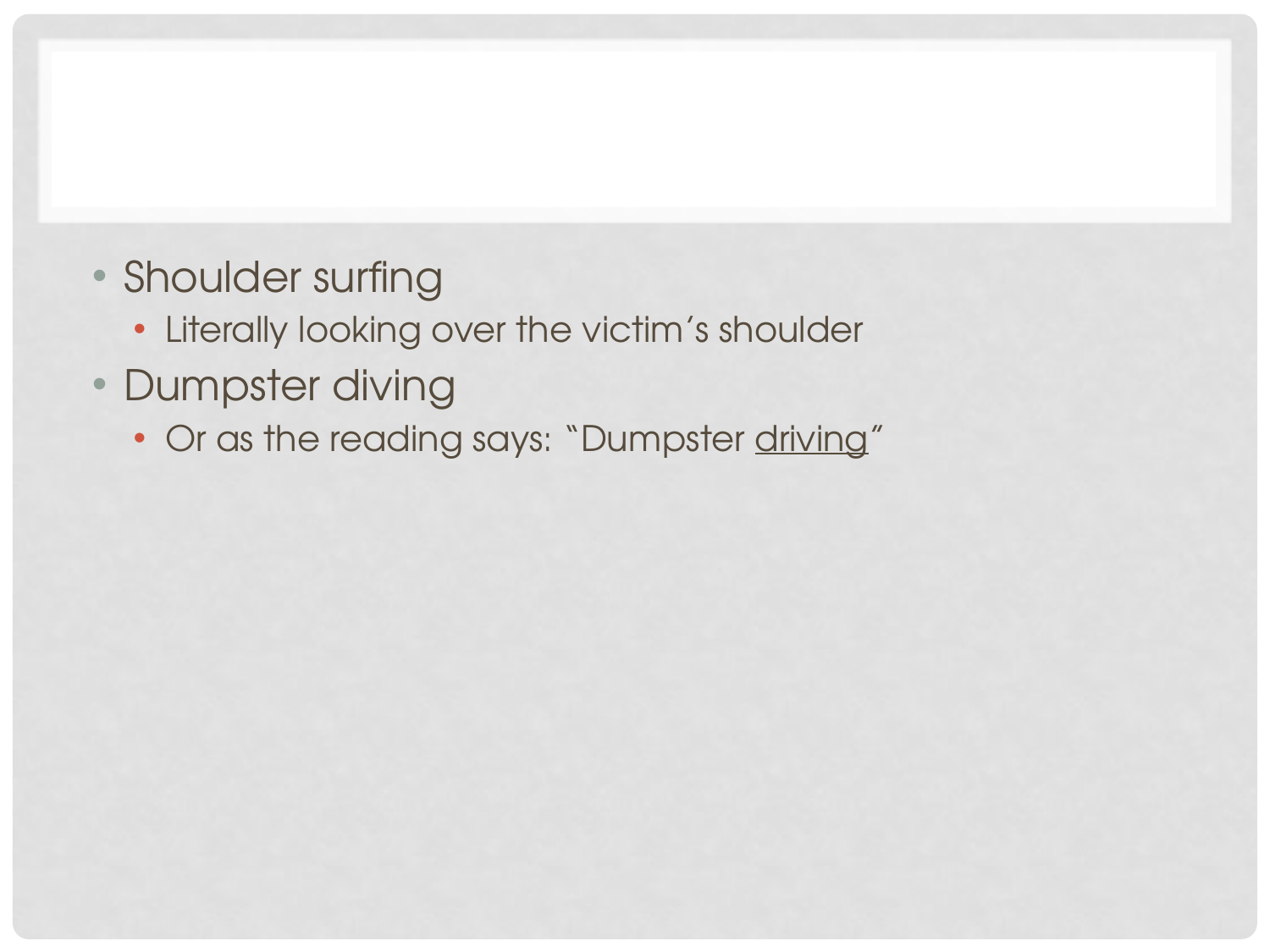

#
Shoulder surfing
Literally looking over the victim’s shoulder
Dumpster diving
Or as the reading says: “Dumpster driving”